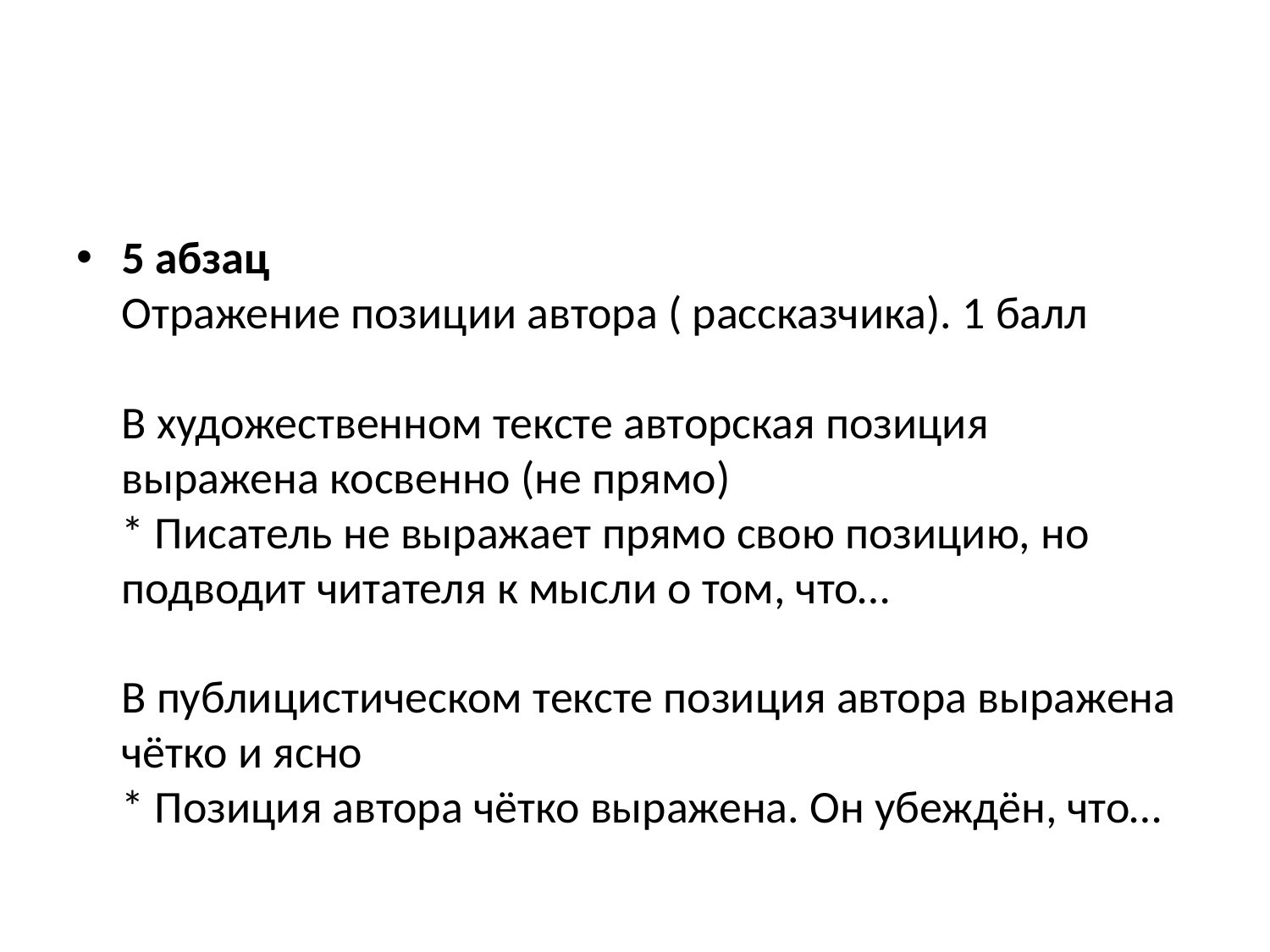

#
5 абзац
Отражение позиции автора ( рассказчика). 1 балл
В художественном тексте авторская позиция выражена косвенно (не прямо)
* Писатель не выражает прямо свою позицию, но подводит читателя к мысли о том, что…
В публицистическом тексте позиция автора выражена чётко и ясно
* Позиция автора чётко выражена. Он убеждён, что…